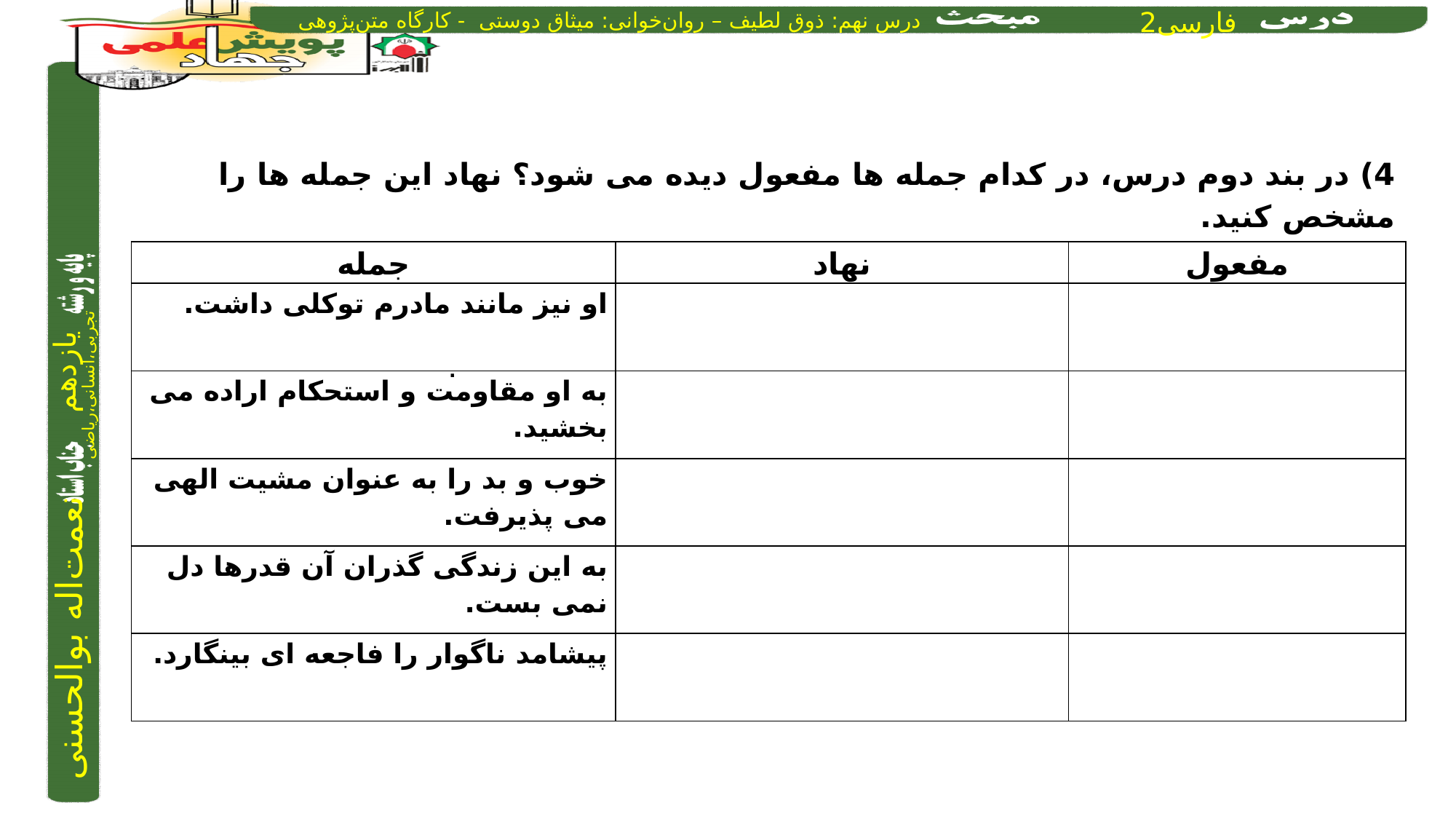

4) در بند دوم درس، در کدام جمله ها مفعول دیده می شود؟ نهاد این جمله ها را مشخص کنید.
| جمله | نهاد | مفعول |
| --- | --- | --- |
| او نیز مانند مادرم توکلی داشت. |  |  |
| به او مقاومت و استحکام اراده می بخشید. |  |  |
| خوب و بد را به عنوان مشیت الهی می پذیرفت. |  |  |
| به این زندگی گذران آن قدرها دل نمی بست. |  |  |
| پیشامد ناگوار را فاجعه ای بینگارد. |  |  |
.